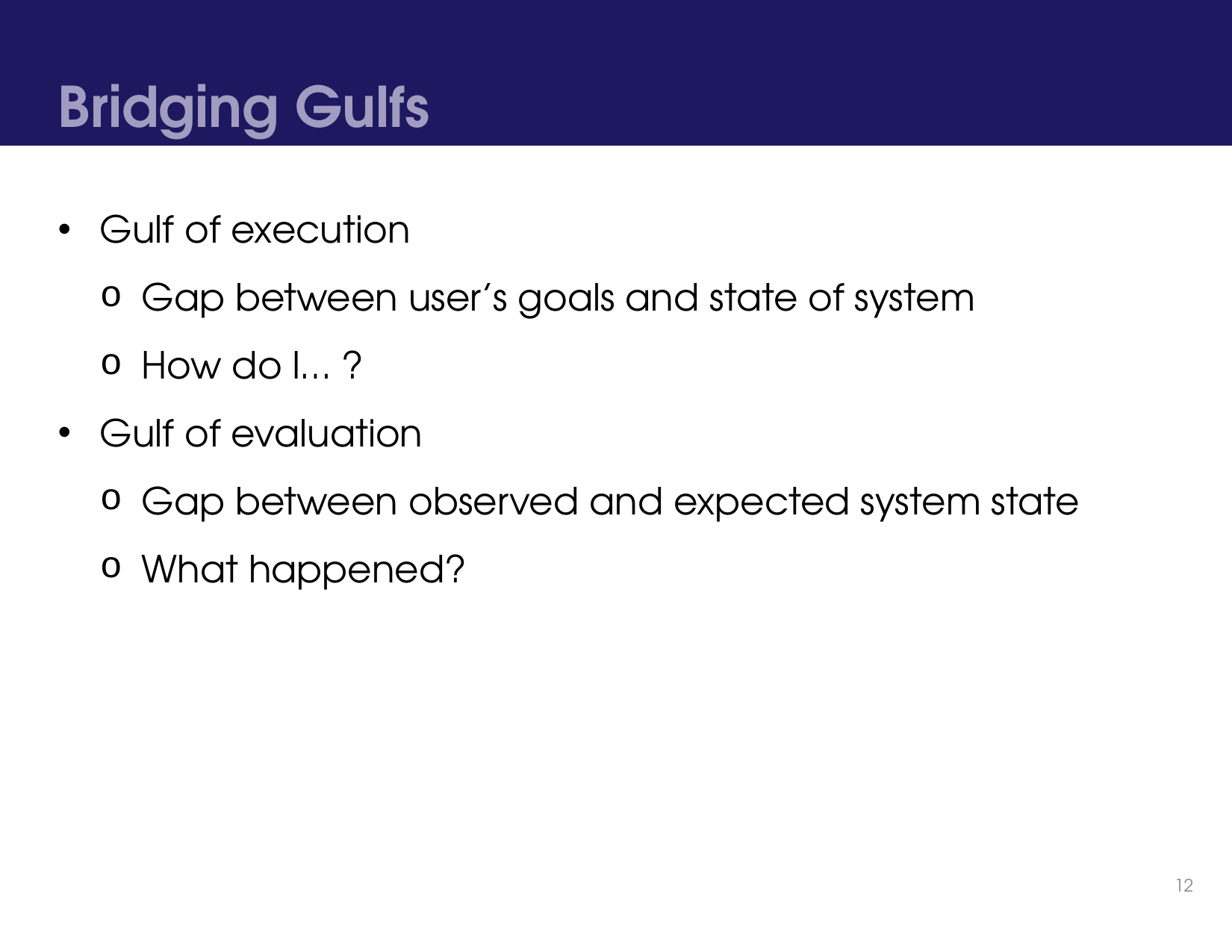

# Bridging Gulfs
Gulf of execution
Gap between user’s goals and state of system
How do I… ?
Gulf of evaluation
Gap between observed and expected system state
What happened?
12